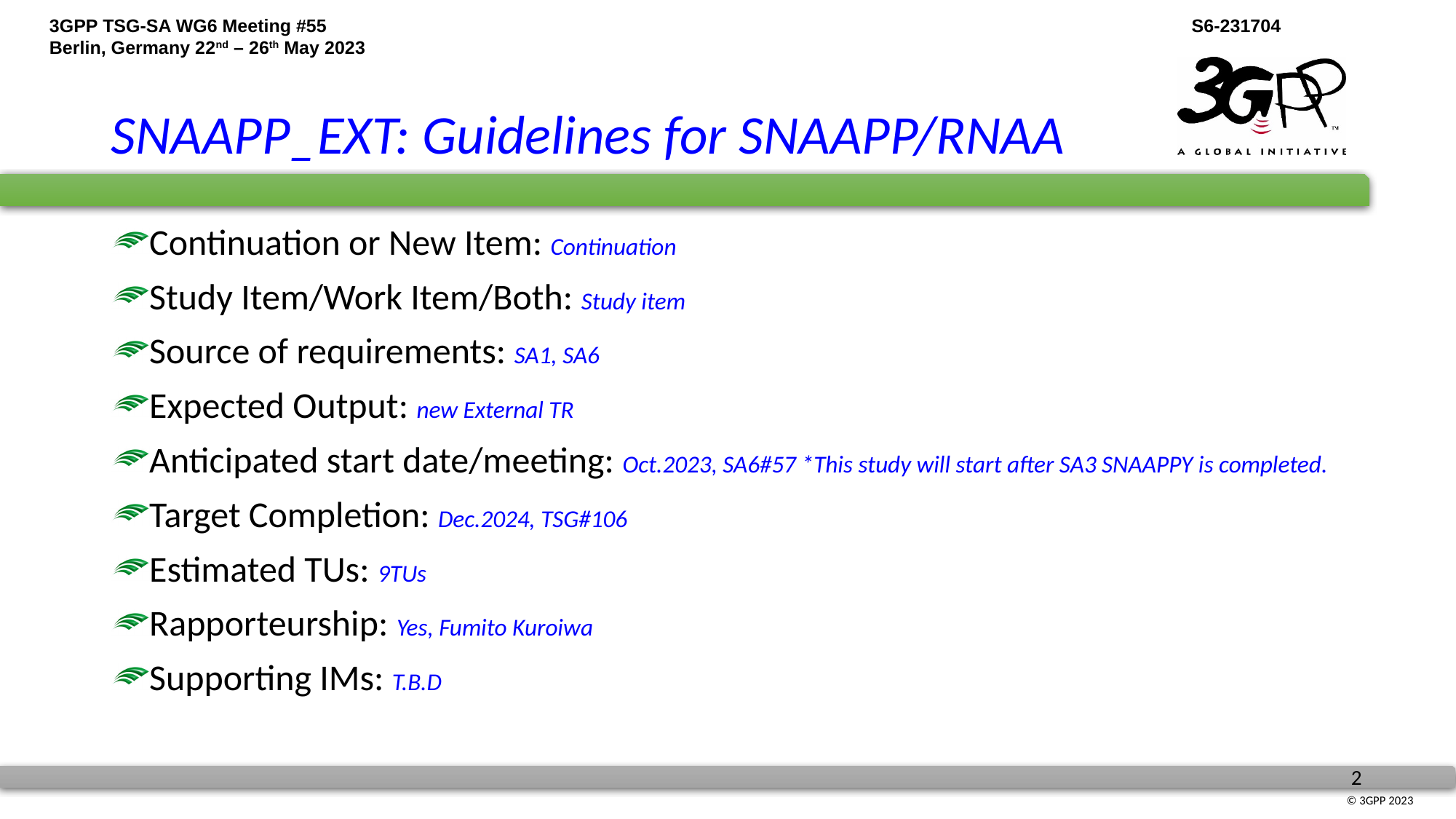

# SNAAPP_EXT: Guidelines for SNAAPP/RNAA
Continuation or New Item: Continuation
Study Item/Work Item/Both: Study item
Source of requirements: SA1, SA6
Expected Output: new External TR
Anticipated start date/meeting: Oct.2023, SA6#57 *This study will start after SA3 SNAAPPY is completed.
Target Completion: Dec.2024, TSG#106
Estimated TUs: 9TUs
Rapporteurship: Yes, Fumito Kuroiwa
Supporting IMs: T.B.D